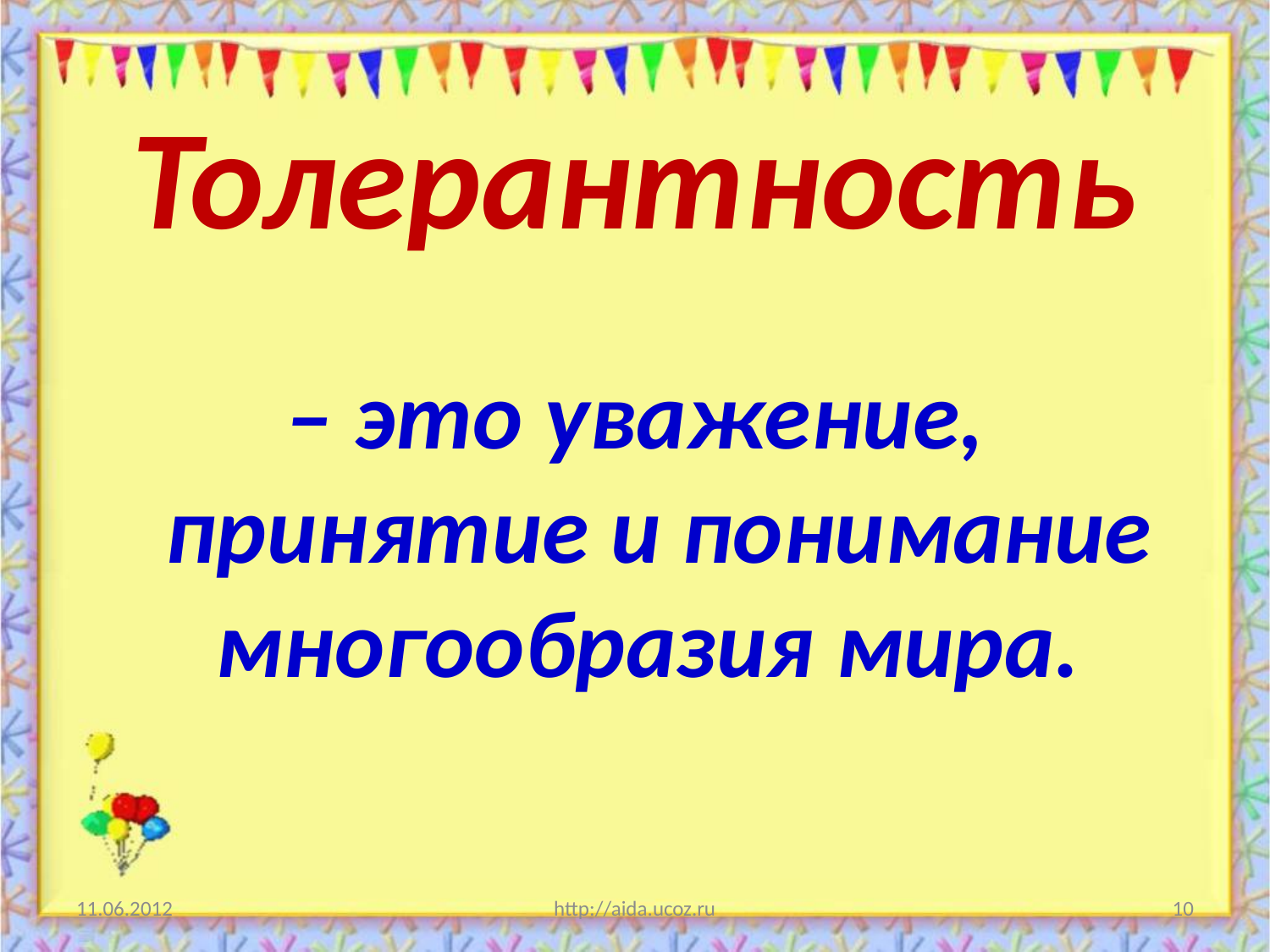

# Толерантность
– это уважение, принятие и понимание многообразия мира.

11.06.2012
http://aida.ucoz.ru
10